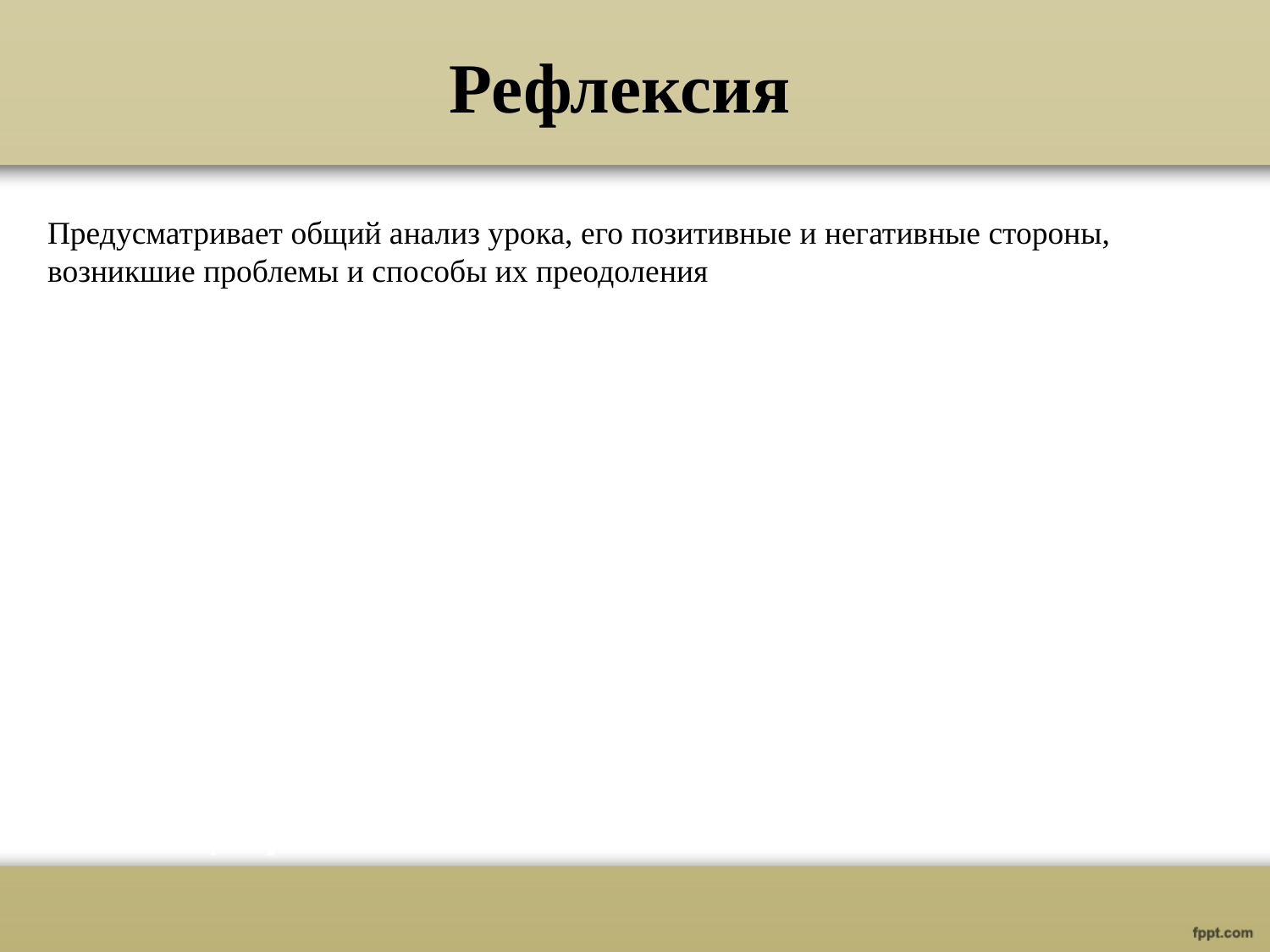

Рефлексия
Предусматривает общий анализ урока, его позитивные и негативные стороны, возникшие проблемы и способы их преодоления